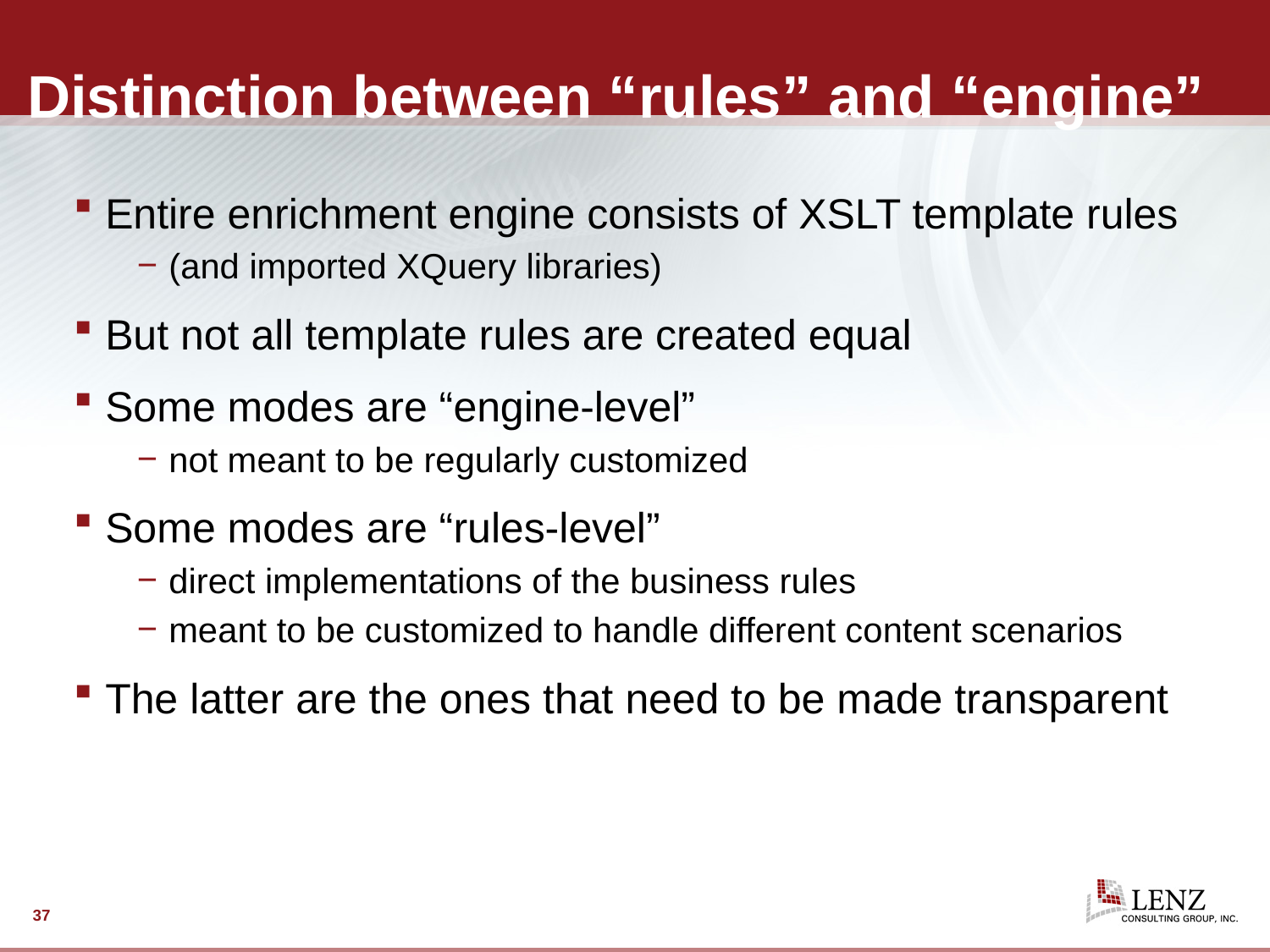

# Distinction between “rules” and “engine”
Entire enrichment engine consists of XSLT template rules
(and imported XQuery libraries)
But not all template rules are created equal
Some modes are “engine-level”
not meant to be regularly customized
Some modes are “rules-level”
direct implementations of the business rules
meant to be customized to handle different content scenarios
The latter are the ones that need to be made transparent

37